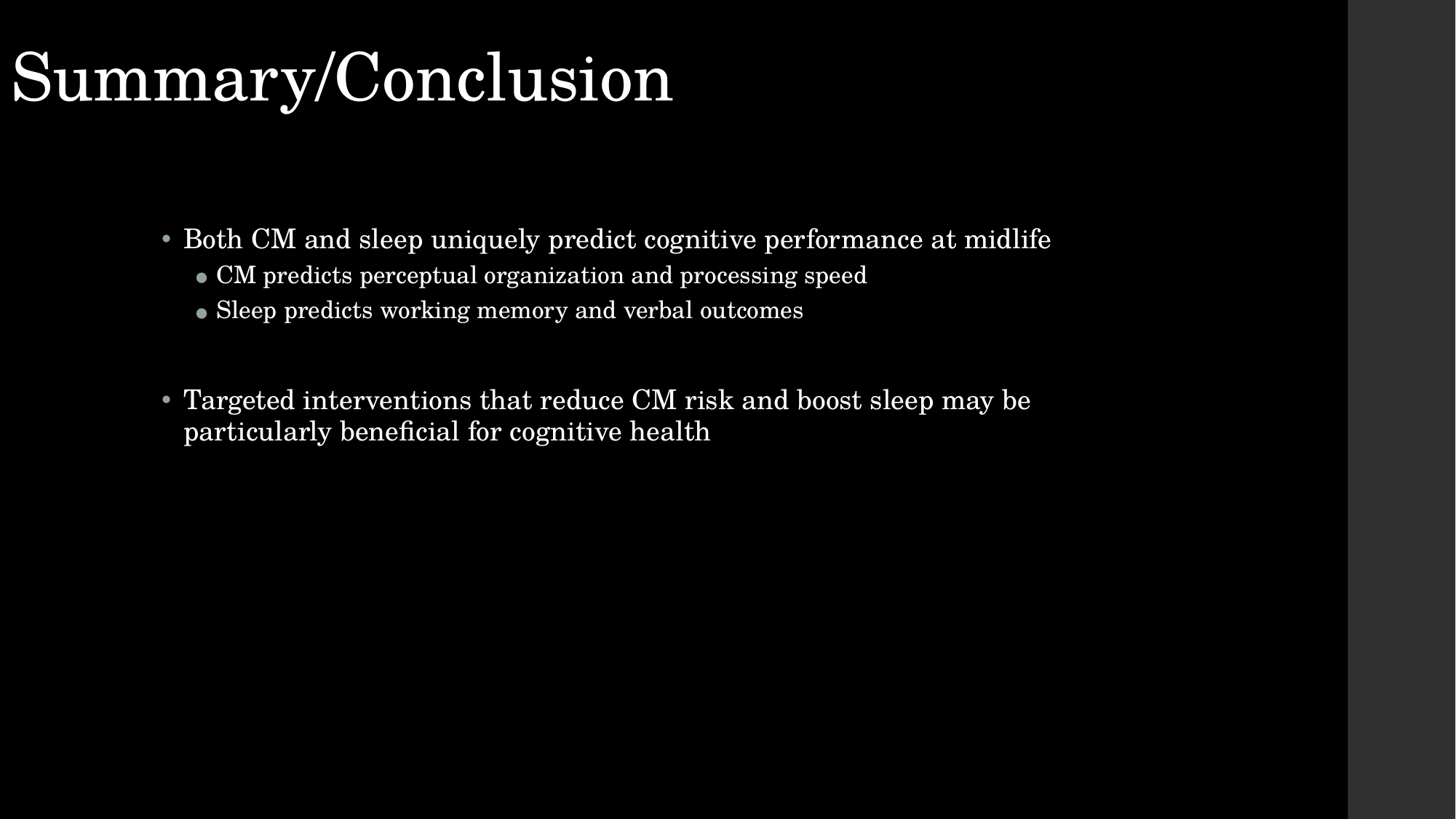

# Summary/Conclusion
Both CM and sleep uniquely predict cognitive performance at midlife
CM predicts perceptual organization and processing speed
Sleep predicts working memory and verbal outcomes

Targeted interventions that reduce CM risk and boost sleep may be particularly beneficial for cognitive health